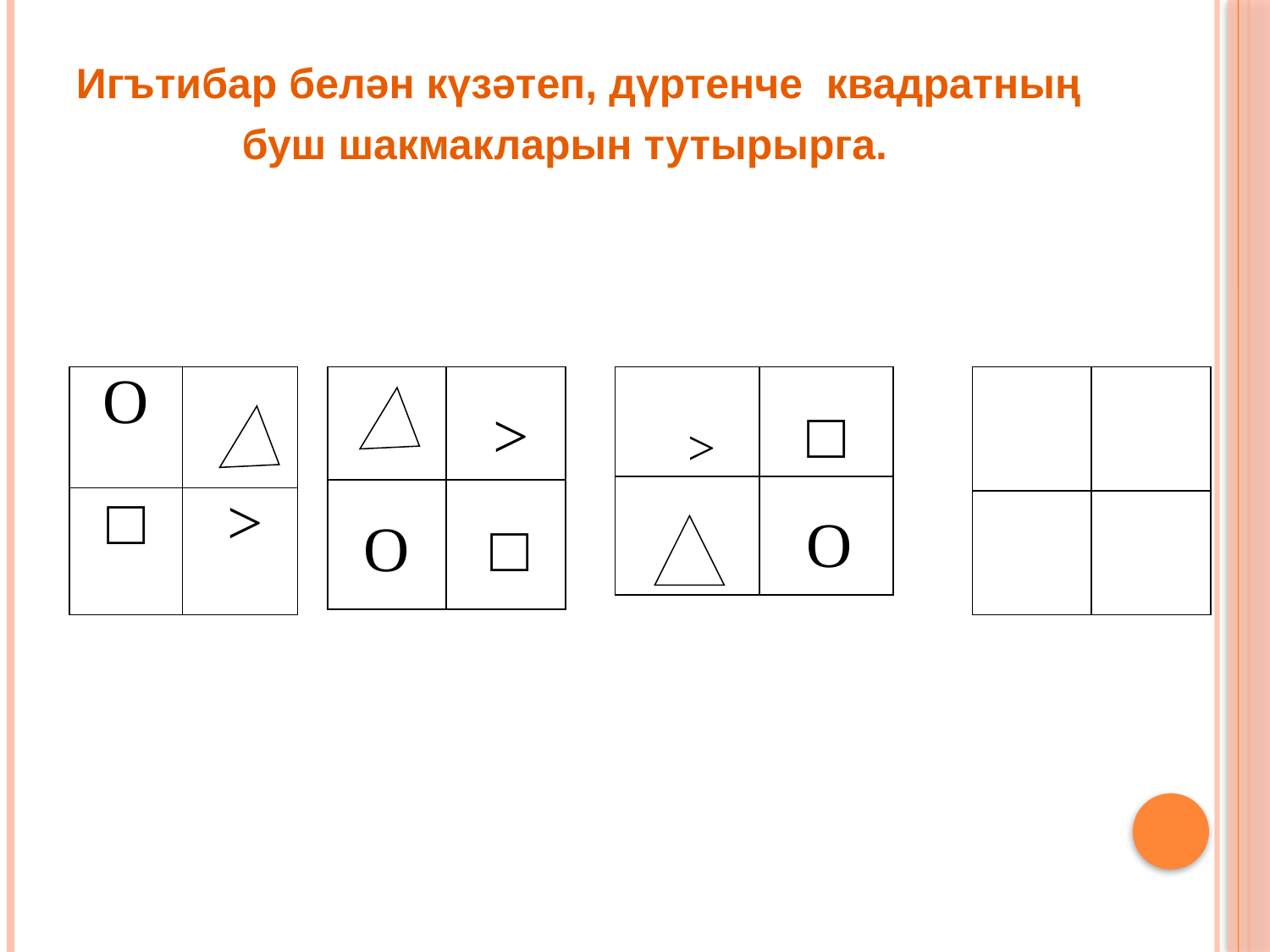

Игътибар белән күзәтеп, дүртенче  квадратның
              буш шакмакларын тутырырга.
|  | > |
| --- | --- |
| O | □ |
| O |  |
| --- | --- |
| □ | > |
| > | □ |
| --- | --- |
|  | O |
|  |  |
| --- | --- |
|  |  |